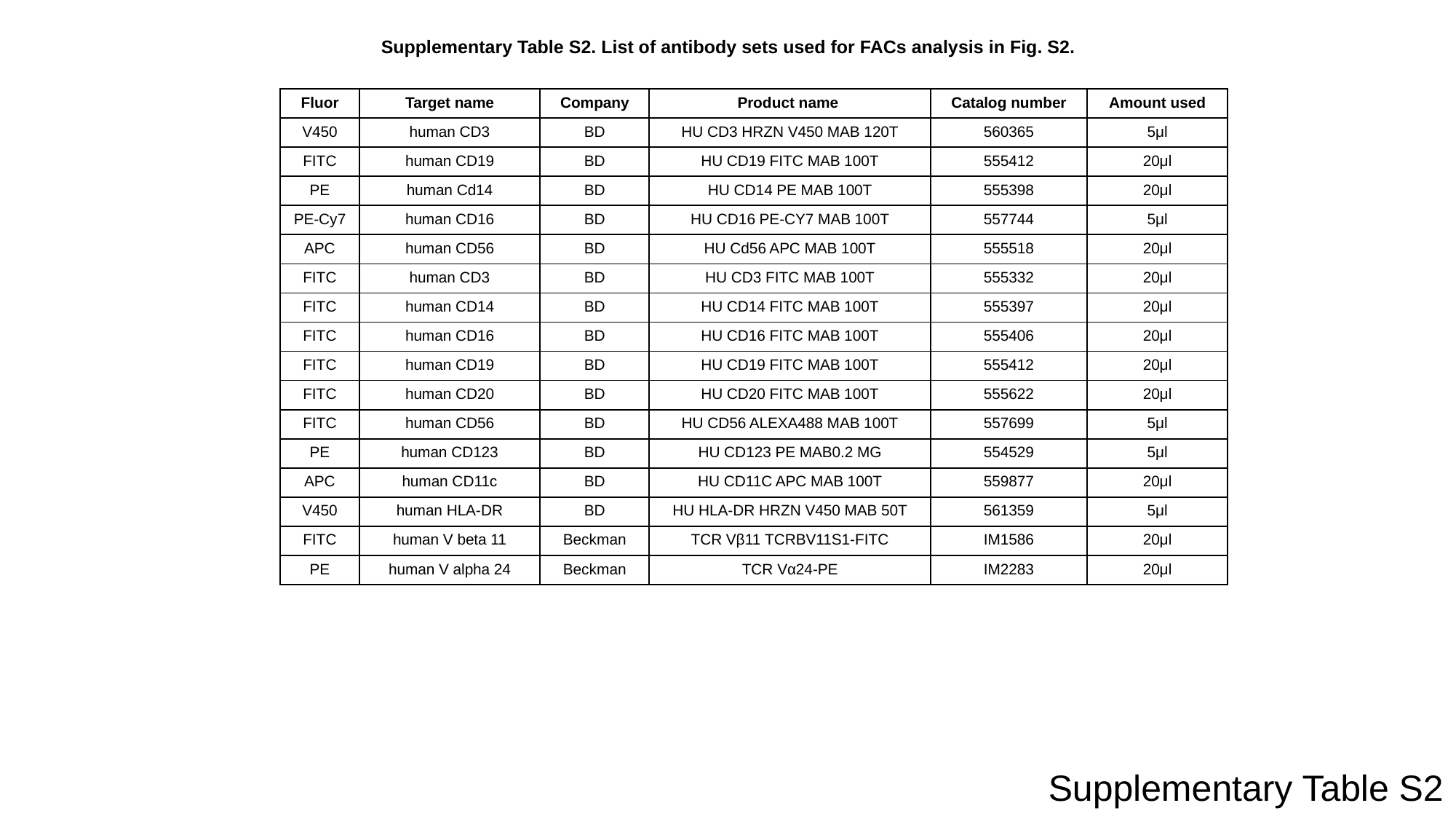

Supplementary Table S2. List of antibody sets used for FACs analysis in Fig. S2.
| Fluor | Target name | Company | Product name | Catalog number | Amount used |
| --- | --- | --- | --- | --- | --- |
| V450 | human CD3 | BD | HU CD3 HRZN V450 MAB 120T | 560365 | 5μl |
| FITC | human CD19 | BD | HU CD19 FITC MAB 100T | 555412 | 20μl |
| PE | human Cd14 | BD | HU CD14 PE MAB 100T | 555398 | 20μl |
| PE-Cy7 | human CD16 | BD | HU CD16 PE-CY7 MAB 100T | 557744 | 5μl |
| APC | human CD56 | BD | HU Cd56 APC MAB 100T | 555518 | 20μl |
| FITC | human CD3 | BD | HU CD3 FITC MAB 100T | 555332 | 20μl |
| FITC | human CD14 | BD | HU CD14 FITC MAB 100T | 555397 | 20μl |
| FITC | human CD16 | BD | HU CD16 FITC MAB 100T | 555406 | 20μl |
| FITC | human CD19 | BD | HU CD19 FITC MAB 100T | 555412 | 20μl |
| FITC | human CD20 | BD | HU CD20 FITC MAB 100T | 555622 | 20μl |
| FITC | human CD56 | BD | HU CD56 ALEXA488 MAB 100T | 557699 | 5μl |
| PE | human CD123 | BD | HU CD123 PE MAB0.2 MG | 554529 | 5μl |
| APC | human CD11c | BD | HU CD11C APC MAB 100T | 559877 | 20μl |
| V450 | human HLA-DR | BD | HU HLA-DR HRZN V450 MAB 50T | 561359 | 5μl |
| FITC | human V beta 11 | Beckman | TCR Vβ11 TCRBV11S1-FITC | IM1586 | 20μl |
| PE | human V alpha 24 | Beckman | TCR Vα24-PE | IM2283 | 20μl |
Supplementary Table S2